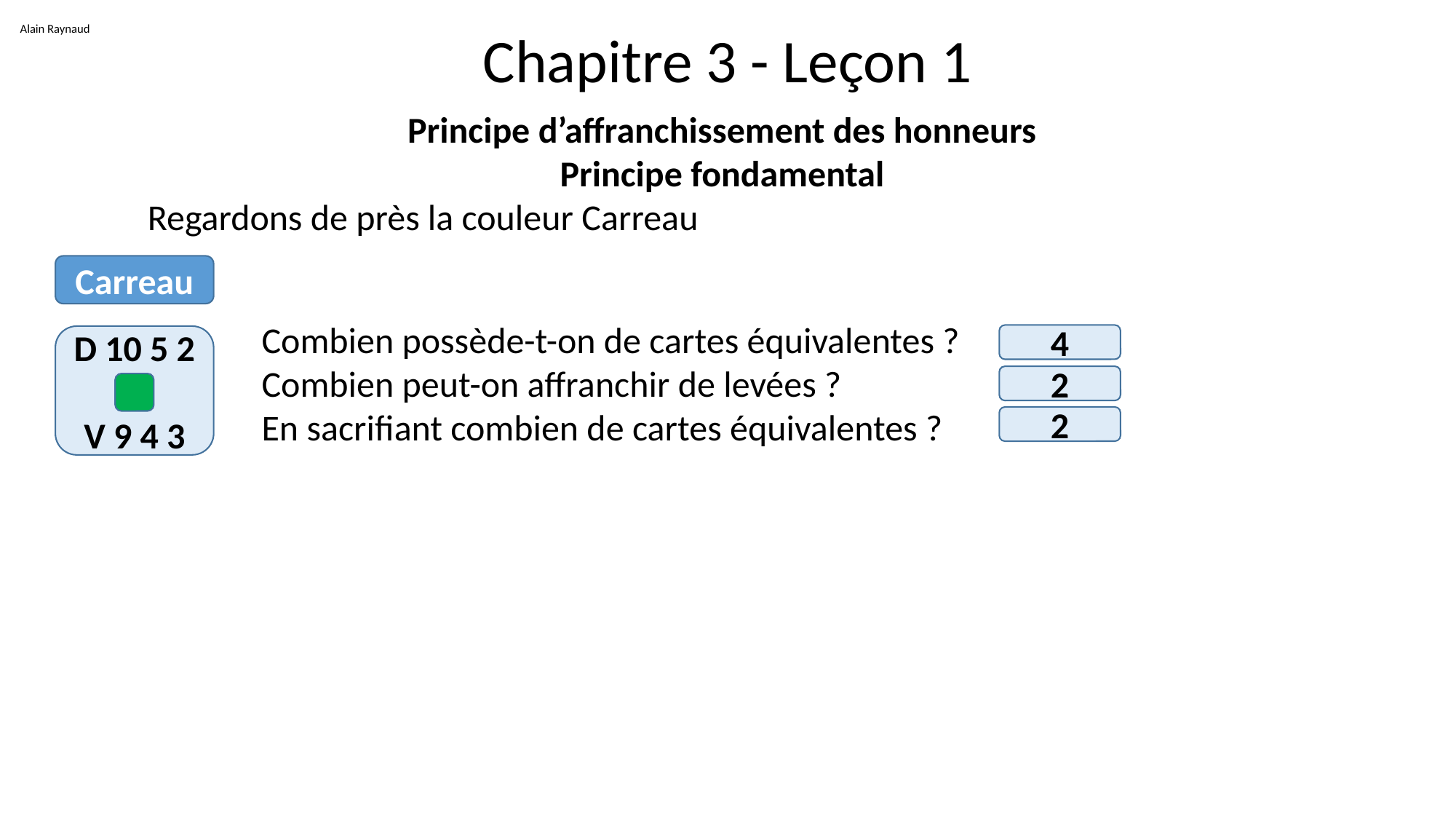

Alain Raynaud
# Chapitre 3 - Leçon 1
Principe d’affranchissement des honneurs
Principe fondamental
	Regardons de près la couleur Carreau

Carreau
Combien possède-t-on de cartes équivalentes ?
Combien peut-on affranchir de levées ?
En sacrifiant combien de cartes équivalentes ?
4
D 10 5 2

V 9 4 3

2
2